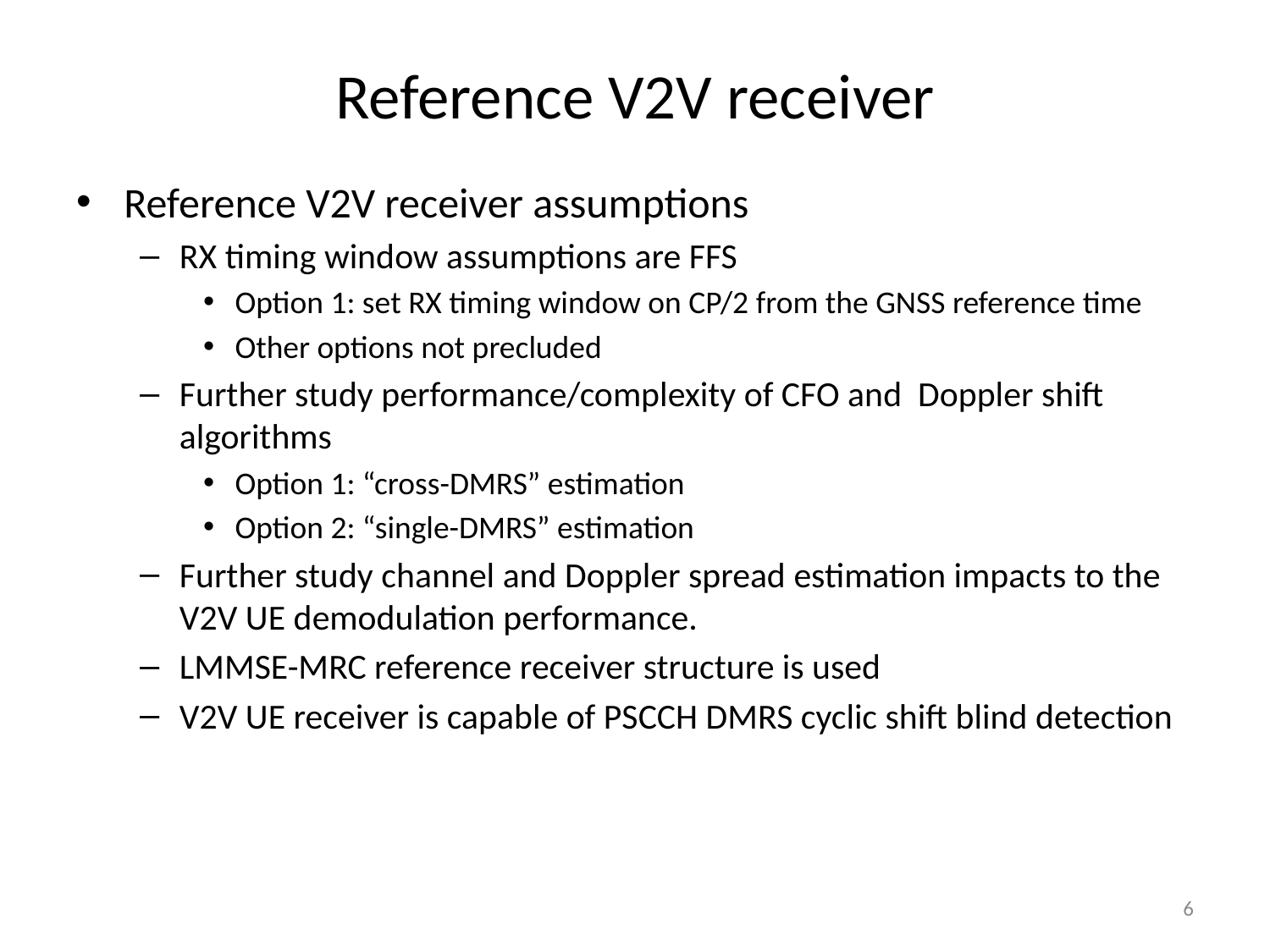

# Reference V2V receiver
Reference V2V receiver assumptions
RX timing window assumptions are FFS
Option 1: set RX timing window on CP/2 from the GNSS reference time
Other options not precluded
Further study performance/complexity of CFO and  Doppler shift algorithms
Option 1: “cross-DMRS” estimation
Option 2: “single-DMRS” estimation
Further study channel and Doppler spread estimation impacts to the V2V UE demodulation performance.
LMMSE-MRC reference receiver structure is used
V2V UE receiver is capable of PSCCH DMRS cyclic shift blind detection

6